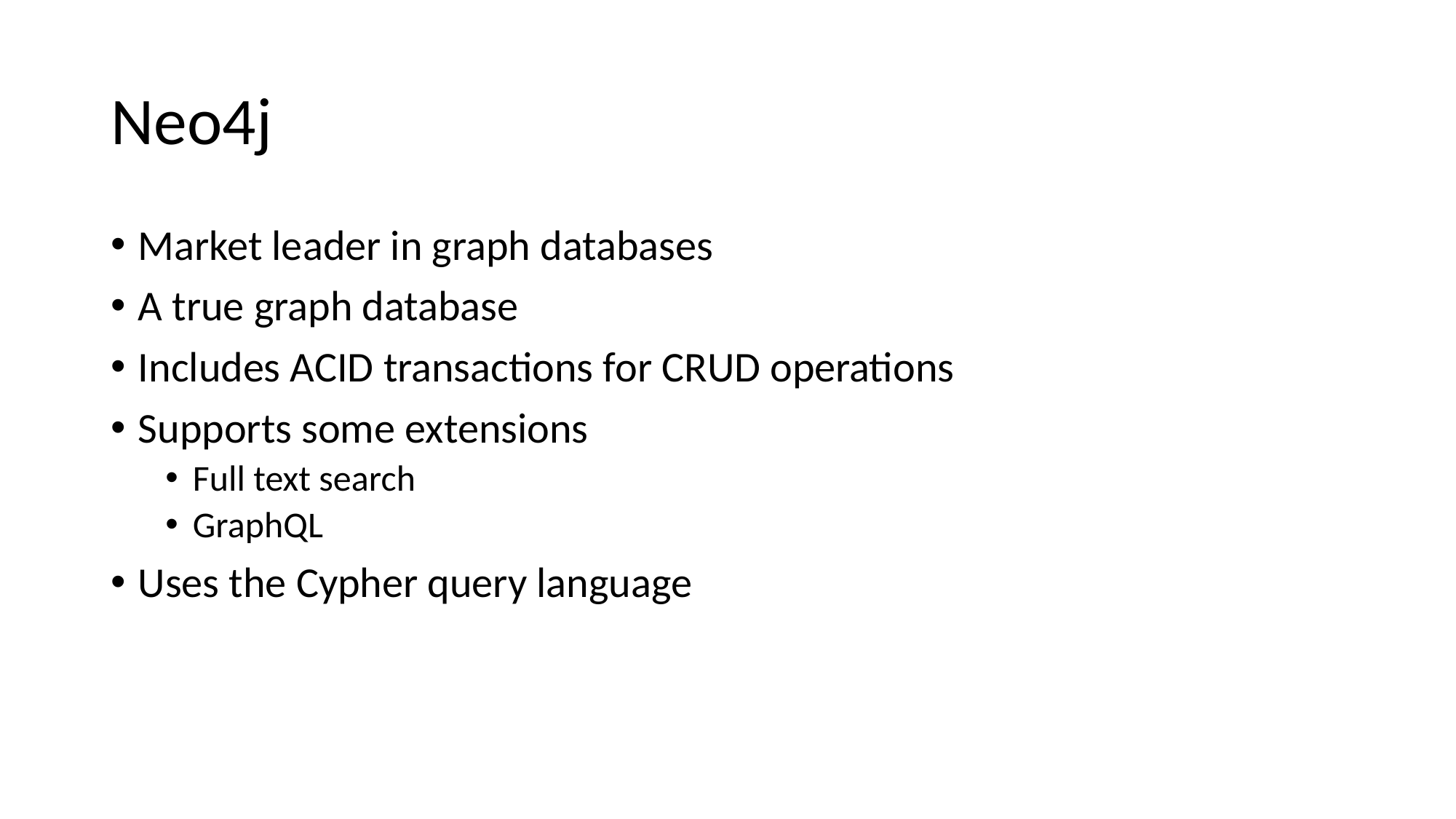

# Neo4j
Market leader in graph databases
A true graph database
Includes ACID transactions for CRUD operations
Supports some extensions
Full text search
GraphQL
Uses the Cypher query language